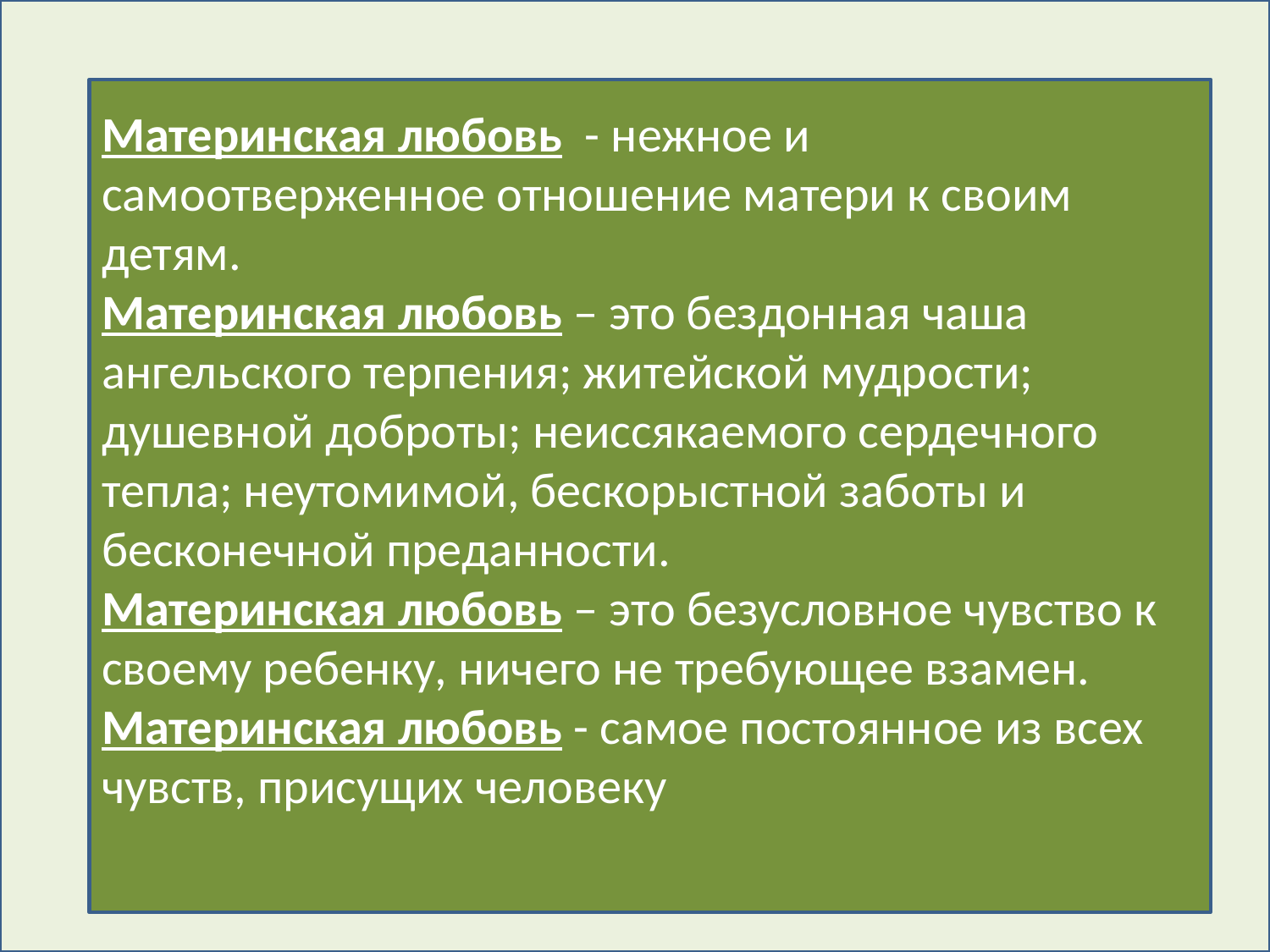

#
Материнская любовь  - нежное и самоотверженное отношение матери к своим детям.
Материнская любовь – это бездонная чаша ангельского терпения; житейской мудрости; душевной доброты; неиссякаемого сердечного тепла; неутомимой, бескорыстной заботы и бесконечной преданности.
Материнская любовь – это безусловное чувство к своему ребенку, ничего не требующее взамен.
Материнская любовь - самое постоянное из всех чувств, присущих человеку